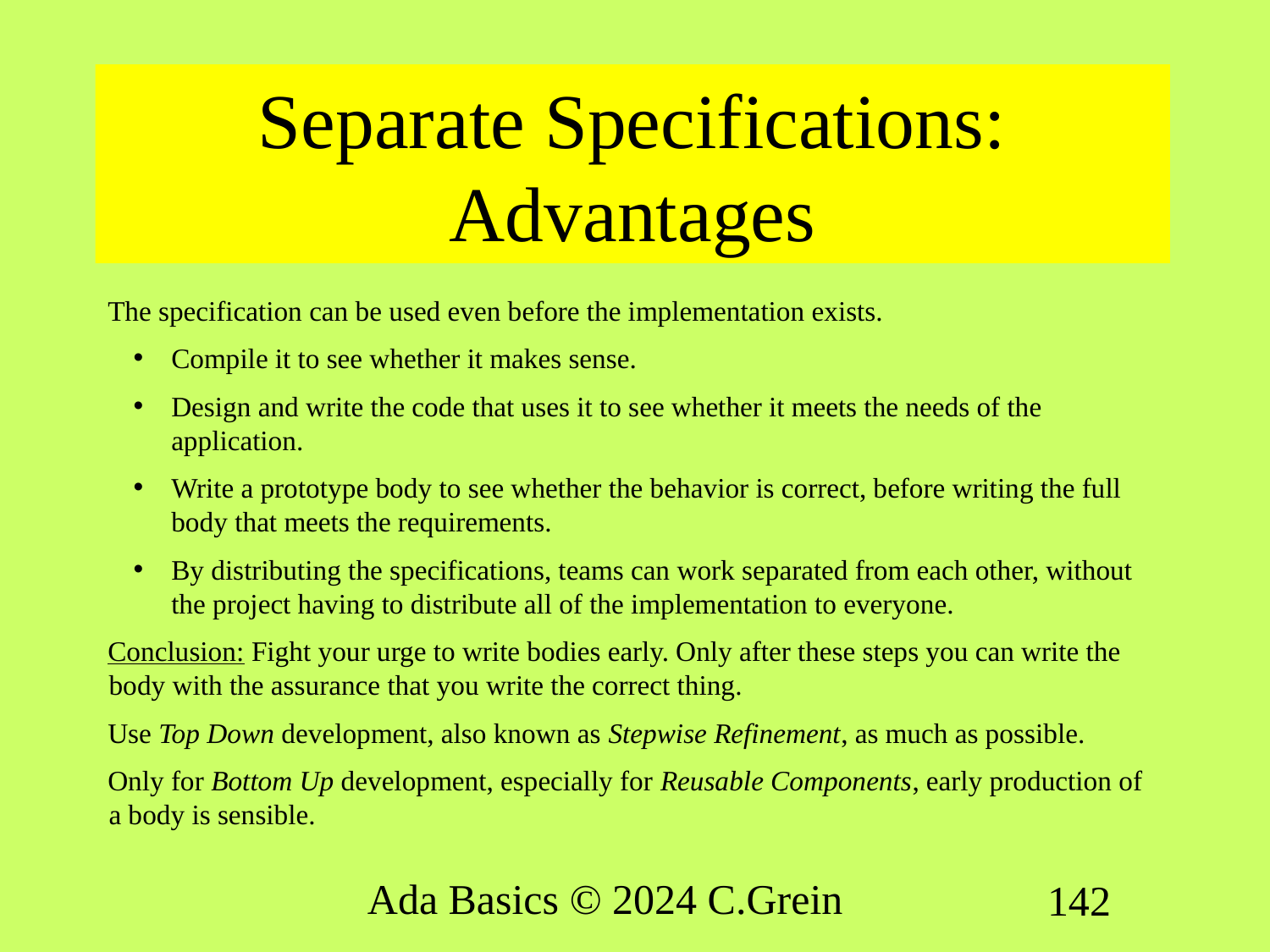

# Separate Specifications: Advantages
The specification can be used even before the implementation exists.
Compile it to see whether it makes sense.
Design and write the code that uses it to see whether it meets the needs of the application.
Write a prototype body to see whether the behavior is correct, before writing the full body that meets the requirements.
By distributing the specifications, teams can work separated from each other, without the project having to distribute all of the implementation to everyone.
Conclusion: Fight your urge to write bodies early. Only after these steps you can write the body with the assurance that you write the correct thing.
Use Top Down development, also known as Stepwise Refinement, as much as possible.
Only for Bottom Up development, especially for Reusable Components, early production of a body is sensible.
Ada Basics © 2024 C.Grein
142